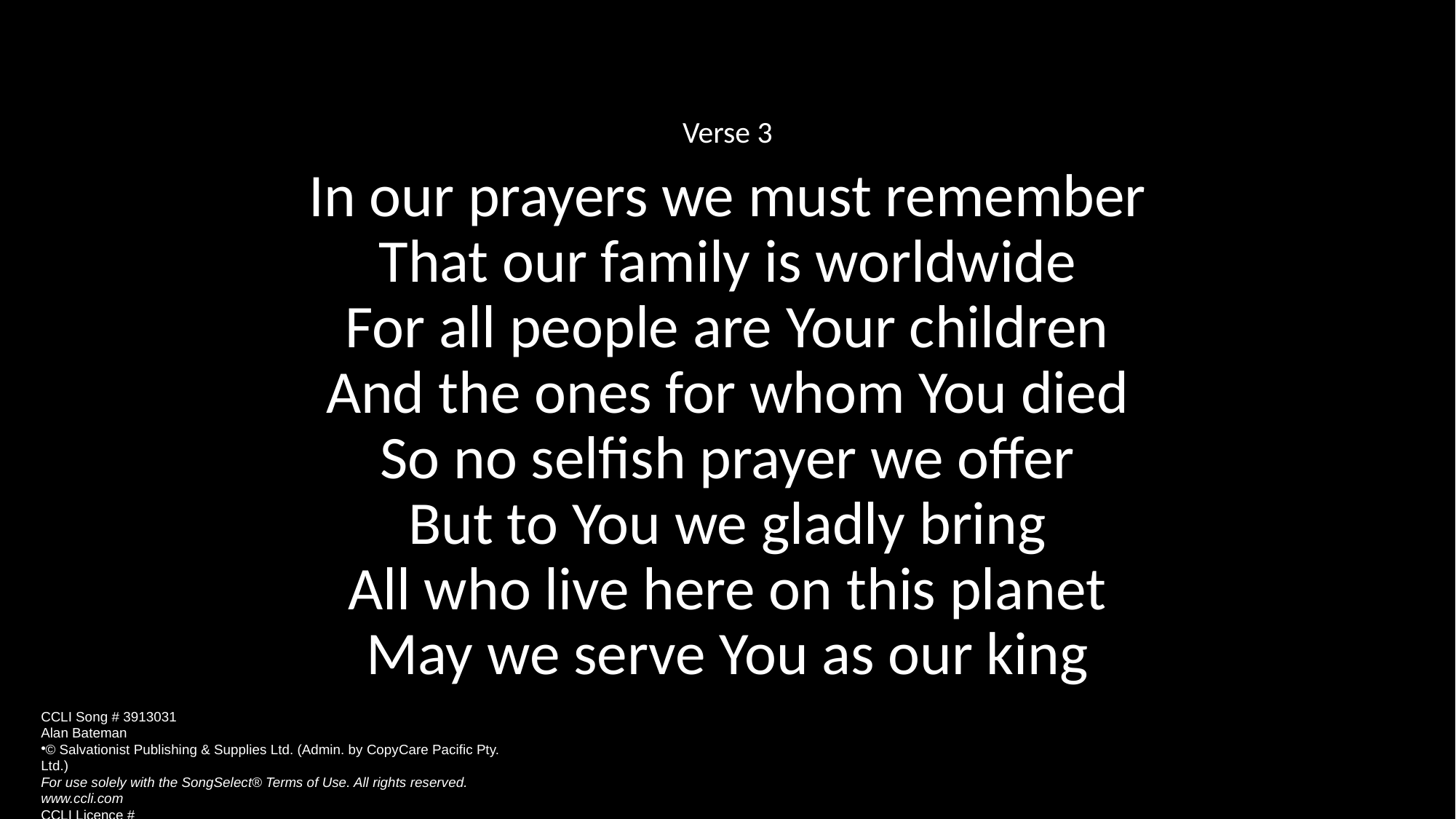

Verse 3
In our prayers we must remember
That our family is worldwide
For all people are Your children
And the ones for whom You died
So no selfish prayer we offer
But to You we gladly bring
All who live here on this planet
May we serve You as our king

CCLI Song # 3913031
Alan Bateman
© Salvationist Publishing & Supplies Ltd. (Admin. by CopyCare Pacific Pty. Ltd.)
For use solely with the SongSelect® Terms of Use. All rights reserved. www.ccli.com
CCLI Licence #